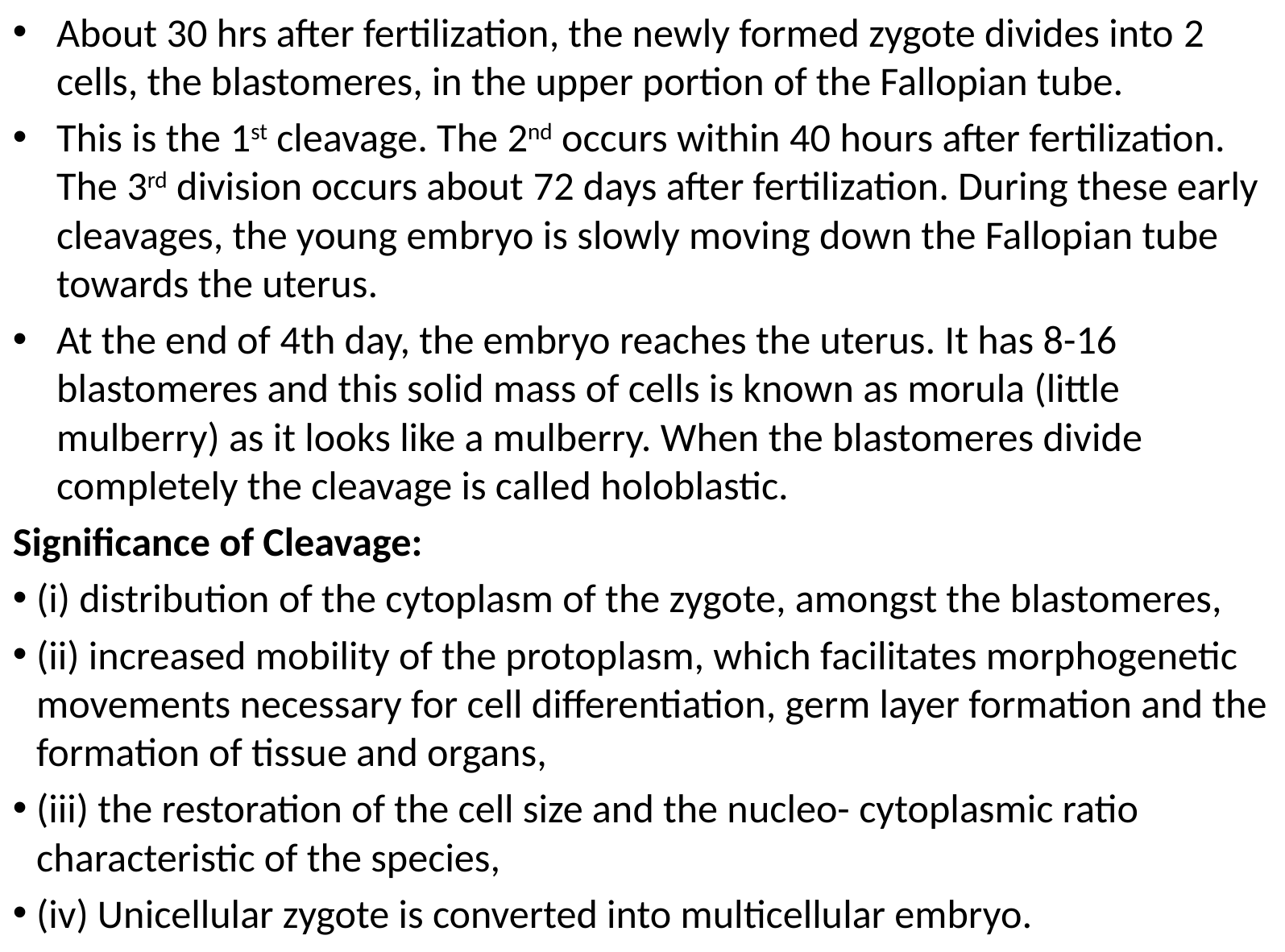

About 30 hrs after fertilization, the newly formed zygote divides into 2 cells, the blastomeres, in the upper portion of the Fallopian tube.
This is the 1st cleavage. The 2nd occurs within 40 hours after fertilization. The 3rd division occurs about 72 days after fertilization. During these early cleavages, the young embryo is slowly moving down the Fallopian tube towards the uterus.
At the end of 4th day, the embryo reaches the uterus. It has 8-16 blastomeres and this solid mass of cells is known as morula (little mulberry) as it looks like a mulberry. When the blastomeres divide completely the cleavage is called holoblastic.
Significance of Cleavage:
(i) distribution of the cytoplasm of the zygote, amongst the blastomeres,
(ii) increased mobility of the protoplasm, which facilitates morphogenetic movements necessary for cell differentiation, germ layer formation and the formation of tissue and organs,
(iii) the restoration of the cell size and the nucleo- cytoplasmic ratio characteristic of the species,
(iv) Unicellular zygote is converted into multicellular embryo.